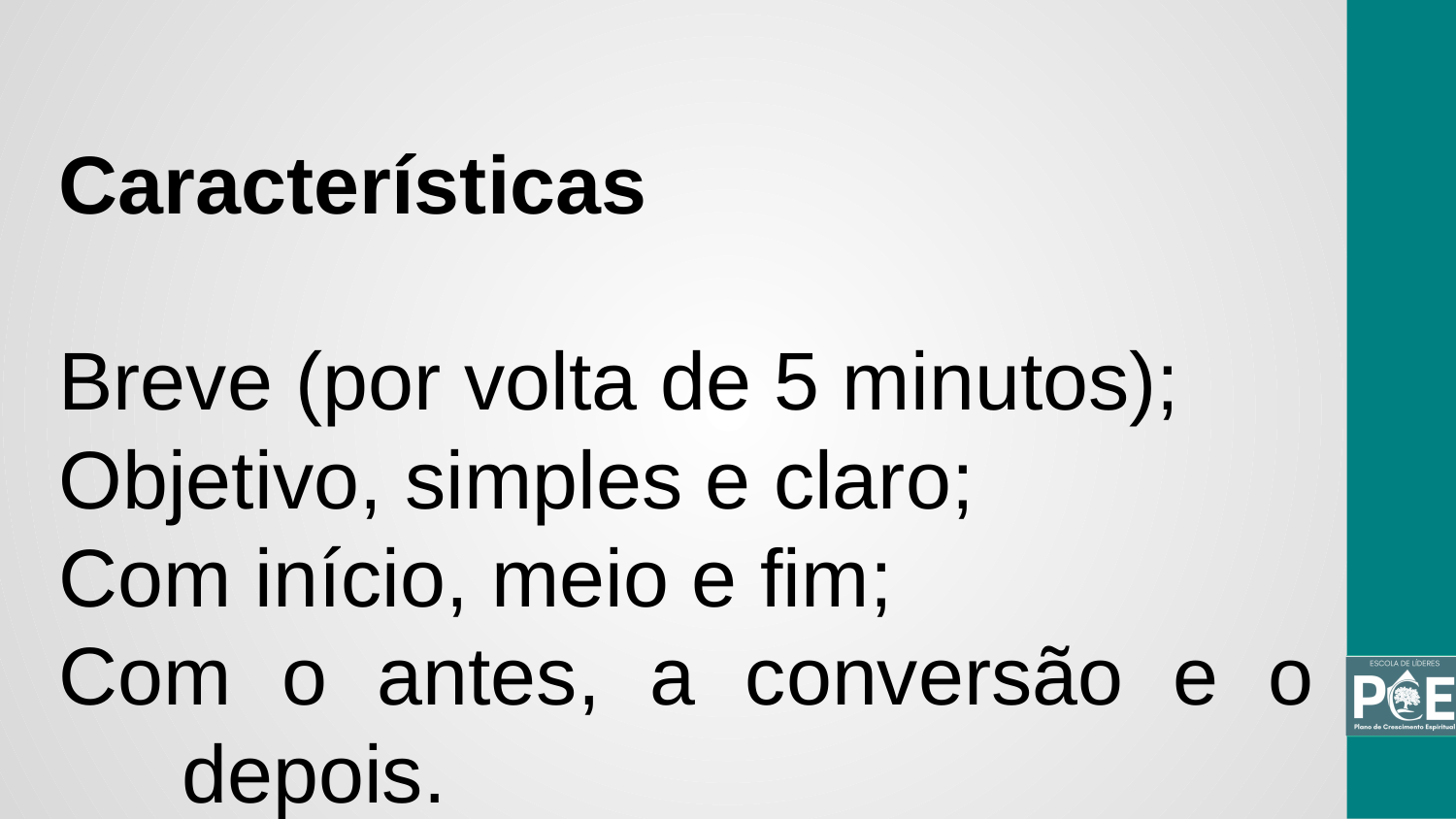

# Características

Breve (por volta de 5 minutos);
Objetivo, simples e claro;
Com início, meio e fim;
Com o antes, a conversão e o depois.